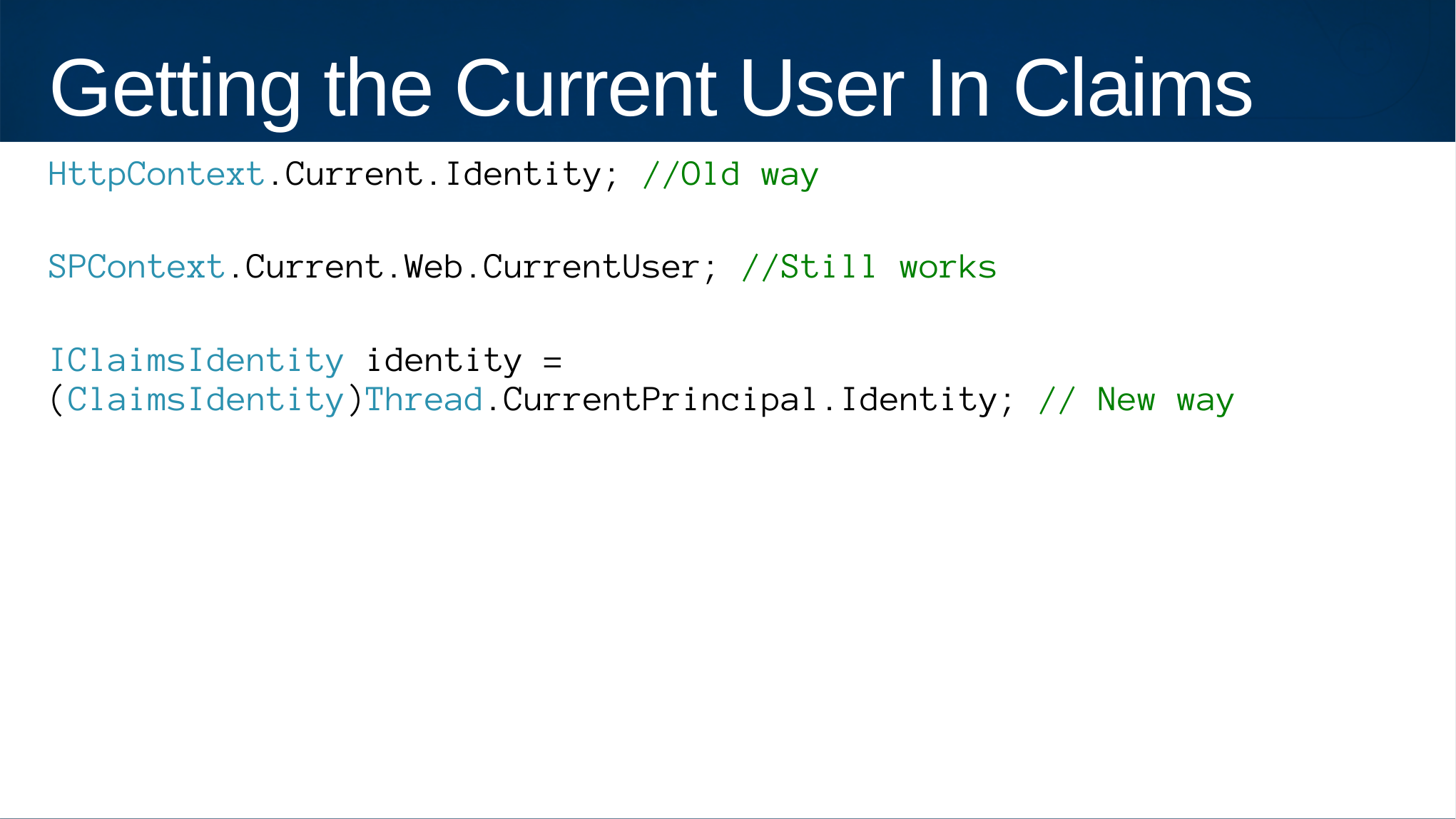

# Getting the Current User In Claims Mode
HttpContext.Current.Identity; //Old way

SPContext.Current.Web.CurrentUser; //Still works

IClaimsIdentity identity = 	(ClaimsIdentity)Thread.CurrentPrincipal.Identity; // New way